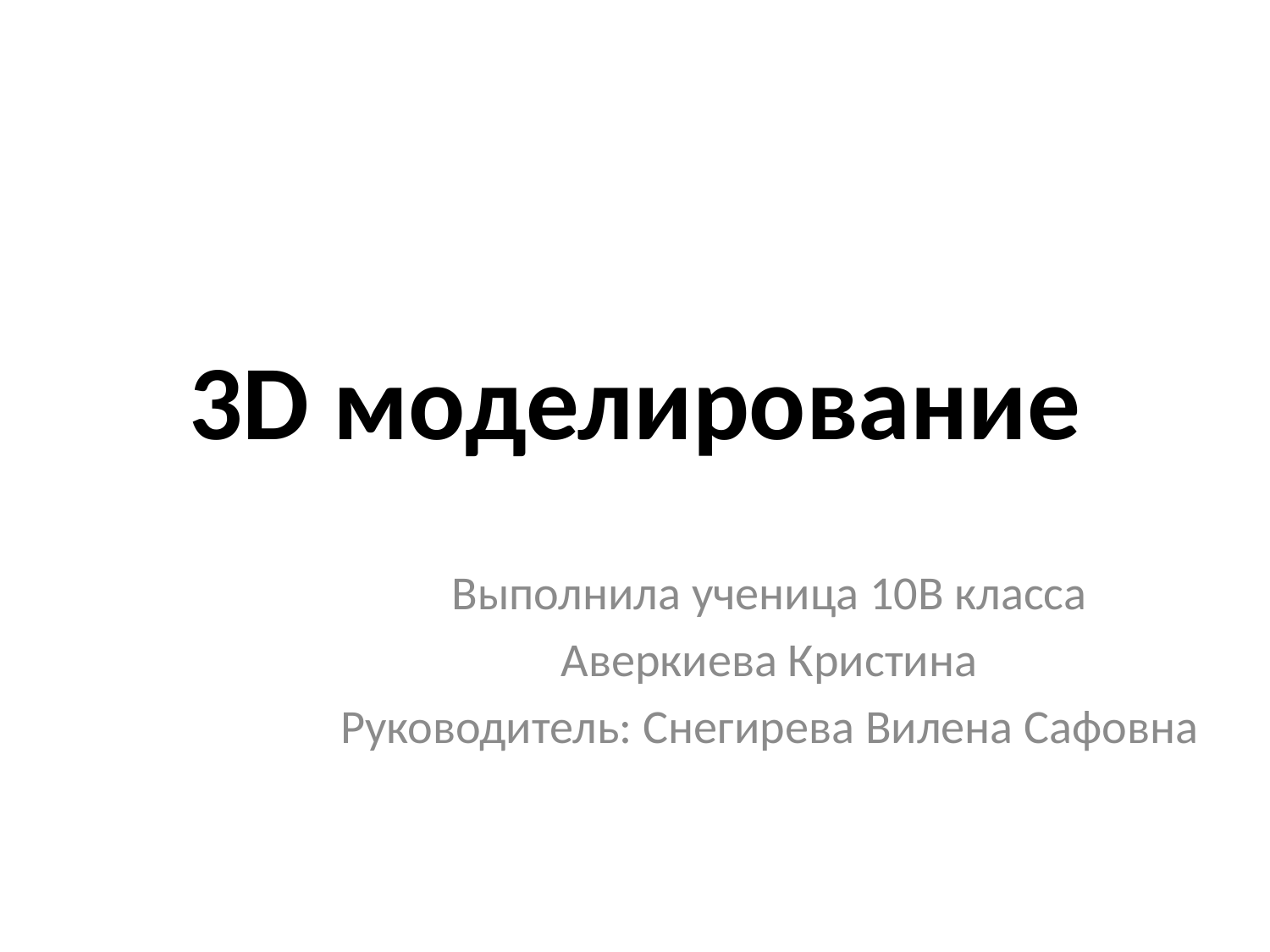

# 3D моделирование
Выполнила ученица 10В класса
Аверкиева Кристина
Руководитель: Снегирева Вилена Сафовна